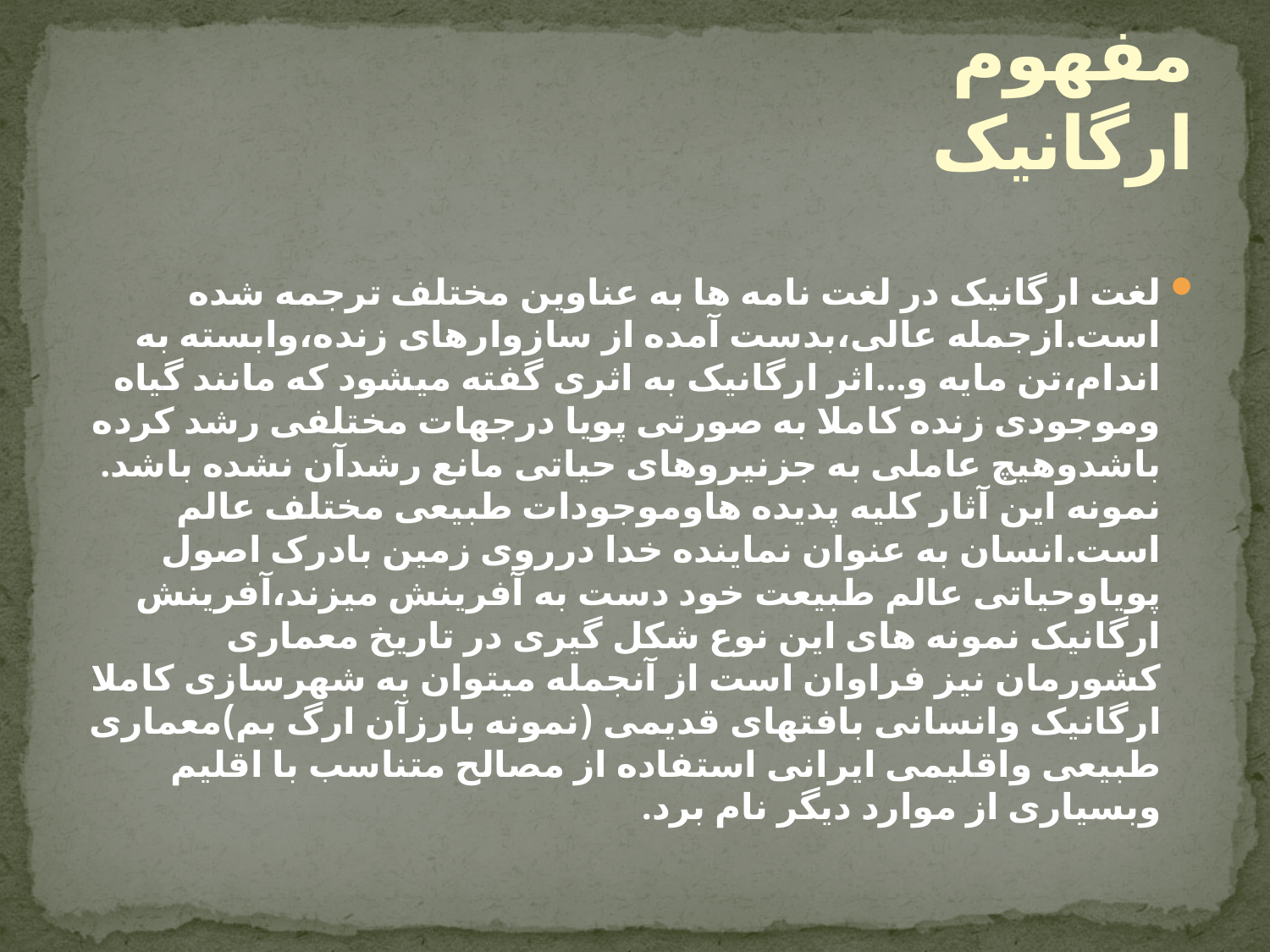

# مفهوم ارگانیک

لغت ارگانیک در لغت نامه ها به عناوین مختلف ترجمه شده است.ازجمله عالی،بدست آمده از سازوارهای زنده،وابسته به اندام،تن مایه و...اثر ارگانیک به اثری گفته میشود که مانند گیاه وموجودی زنده کاملا به صورتی پویا درجهات مختلفی رشد کرده باشدوهیچ عاملی به جزنیروهای حیاتی مانع رشدآن نشده باشد. نمونه این آثار کلیه پدیده هاوموجودات طبیعی مختلف عالم است.انسان به عنوان نماینده خدا درروی زمین بادرک اصول پویاوحیاتی عالم طبیعت خود دست به آفرینش میزند،آفرینش ارگانیک نمونه های این نوع شکل گیری در تاریخ معماری کشورمان نیز فراوان است از آنجمله میتوان به شهرسازی کاملا ارگانیک وانسانی بافتهای قدیمی (نمونه بارزآن ارگ بم)معماری طبیعی واقلیمی ایرانی استفاده از مصالح متناسب با اقلیم وبسیاری از موارد دیگر نام برد.